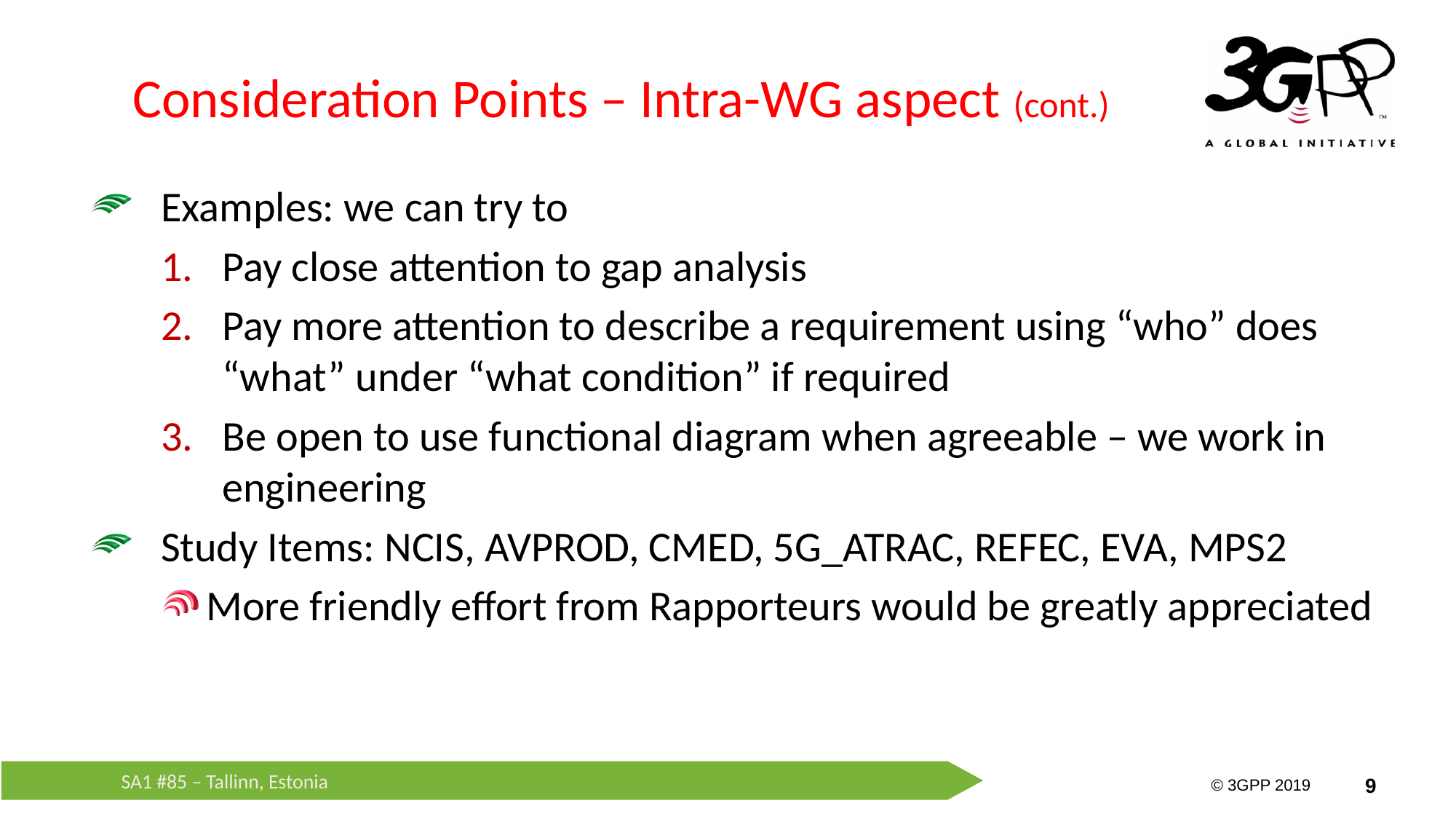

# Consideration Points – Intra-WG aspect (cont.)
Examples: we can try to
Pay close attention to gap analysis
Pay more attention to describe a requirement using “who” does “what” under “what condition” if required
Be open to use functional diagram when agreeable – we work in engineering
Study Items: NCIS, AVPROD, CMED, 5G_ATRAC, REFEC, EVA, MPS2
More friendly effort from Rapporteurs would be greatly appreciated